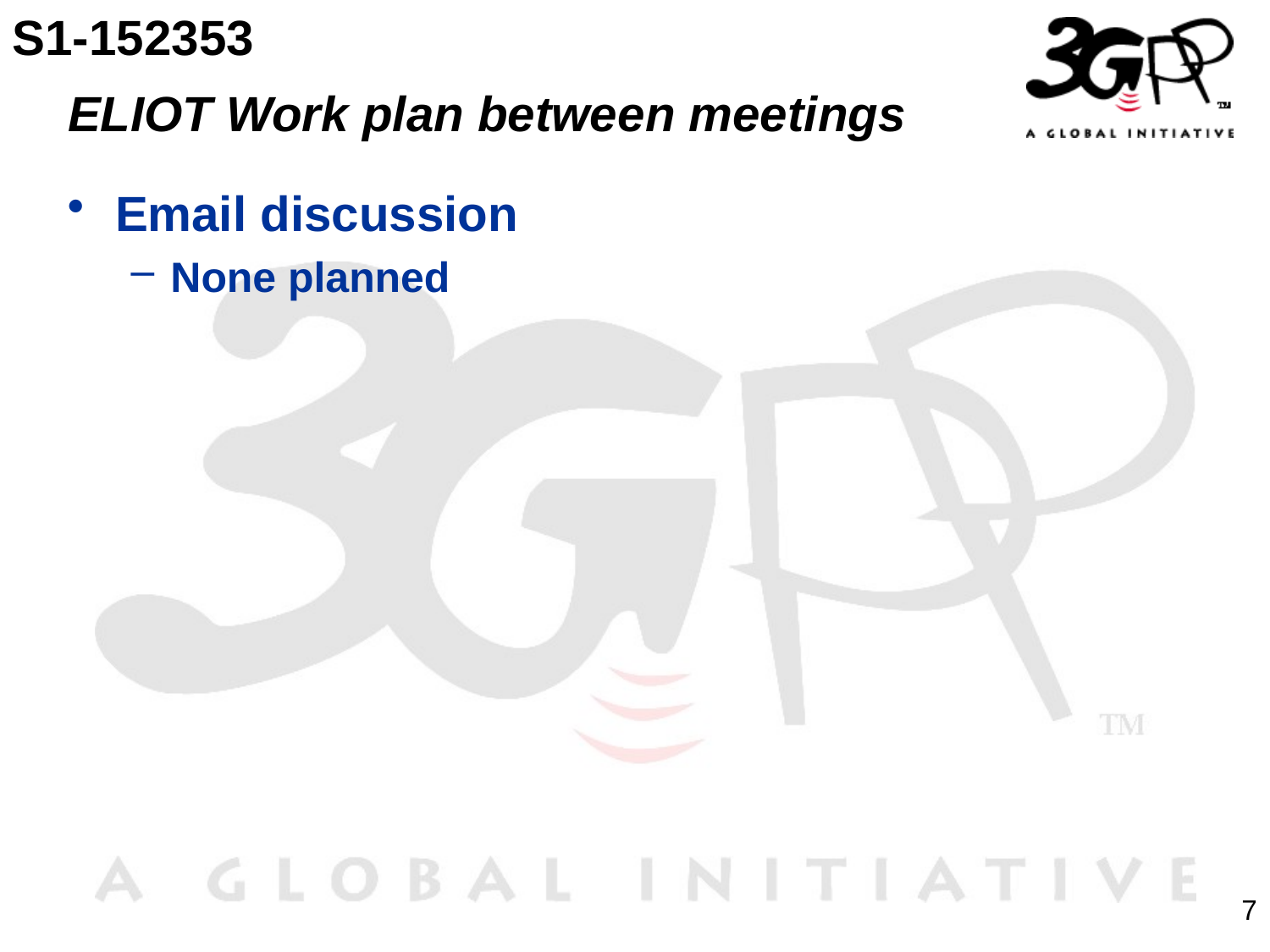

S1-152353

# ELIOT Work plan between meetings
Email discussion
None planned
7